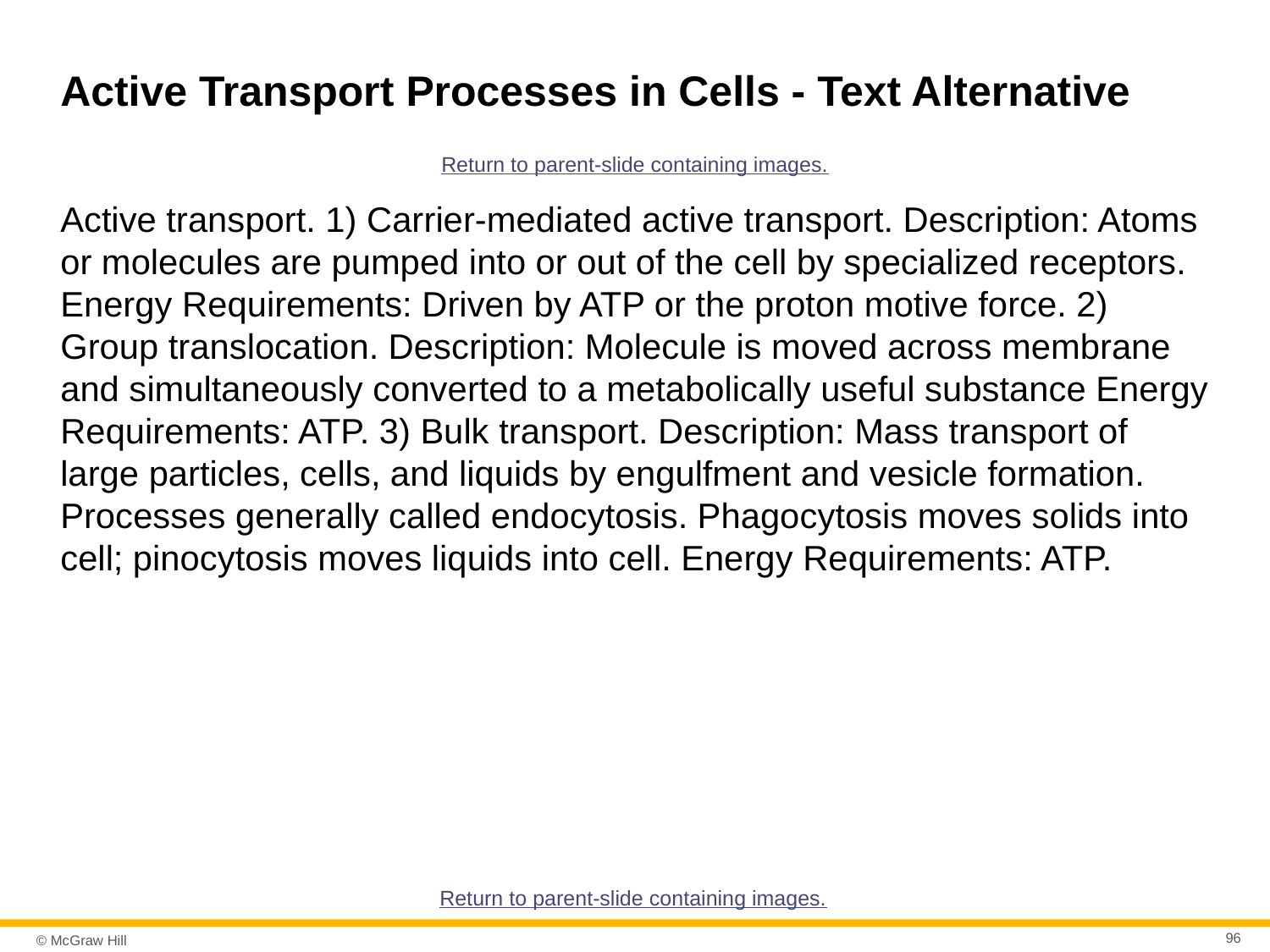

# Active Transport Processes in Cells - Text Alternative
Return to parent-slide containing images.
Active transport. 1) Carrier-mediated active transport. Description: Atoms or molecules are pumped into or out of the cell by specialized receptors. Energy Requirements: Driven by ATP or the proton motive force. 2) Group translocation. Description: Molecule is moved across membrane and simultaneously converted to a metabolically useful substance Energy Requirements: ATP. 3) Bulk transport. Description: Mass transport of large particles, cells, and liquids by engulfment and vesicle formation. Processes generally called endocytosis. Phagocytosis moves solids into cell; pinocytosis moves liquids into cell. Energy Requirements: ATP.
Return to parent-slide containing images.